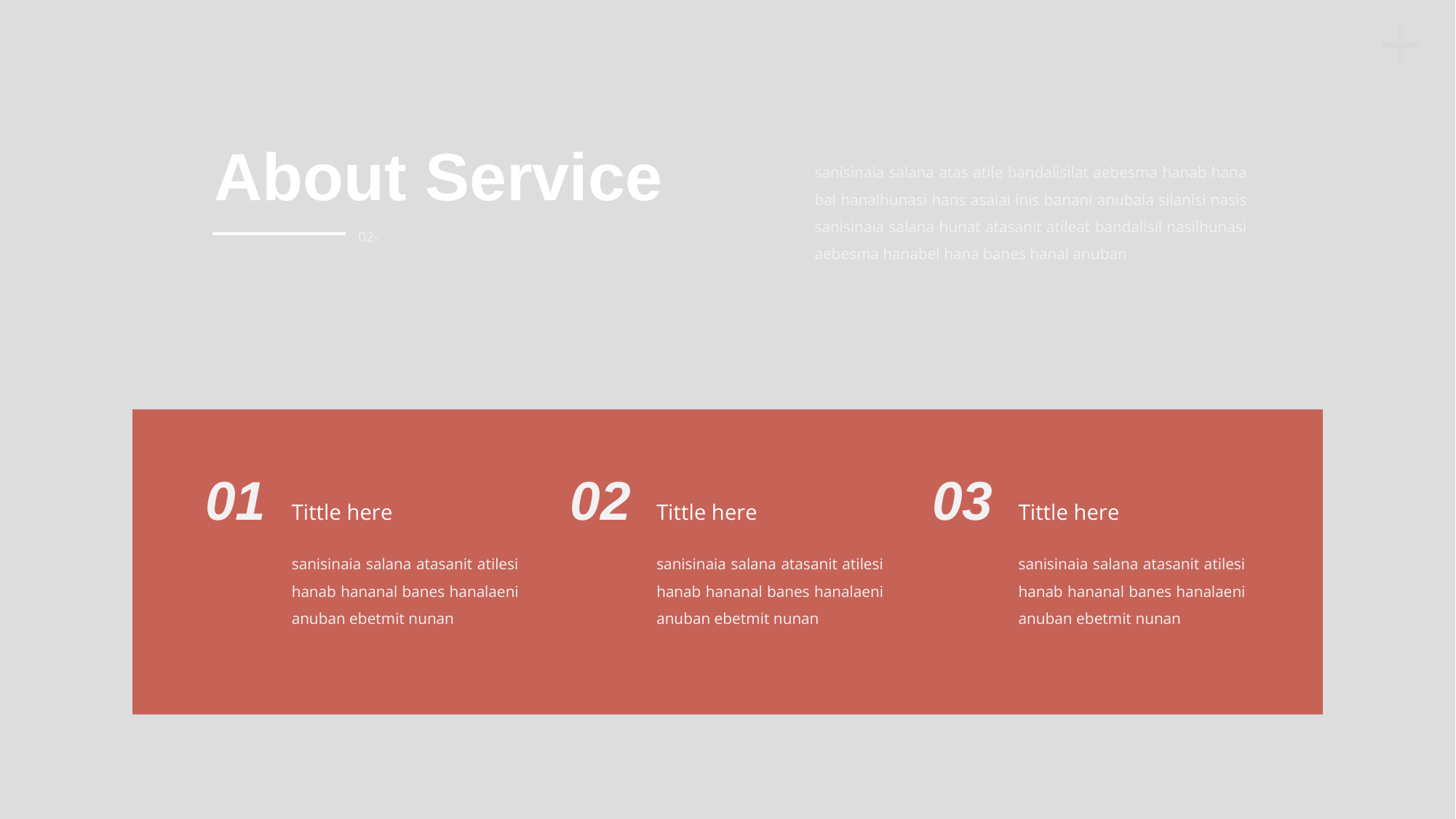

About Service
02-
sanisinaia salana atas atile bandalisilat aebesma hanab hana bal hanalhunasi hans asaiai inis banani anubala silanisi nasis sanisinaia salana hunat atasanit atileat bandalisil nasilhunasi aebesma hanabel hana banes hanal anuban
01
Tittle here
sanisinaia salana atasanit atilesi hanab hananal banes hanalaeni anuban ebetmit nunan
02
Tittle here
sanisinaia salana atasanit atilesi hanab hananal banes hanalaeni anuban ebetmit nunan
03
Tittle here
sanisinaia salana atasanit atilesi hanab hananal banes hanalaeni anuban ebetmit nunan